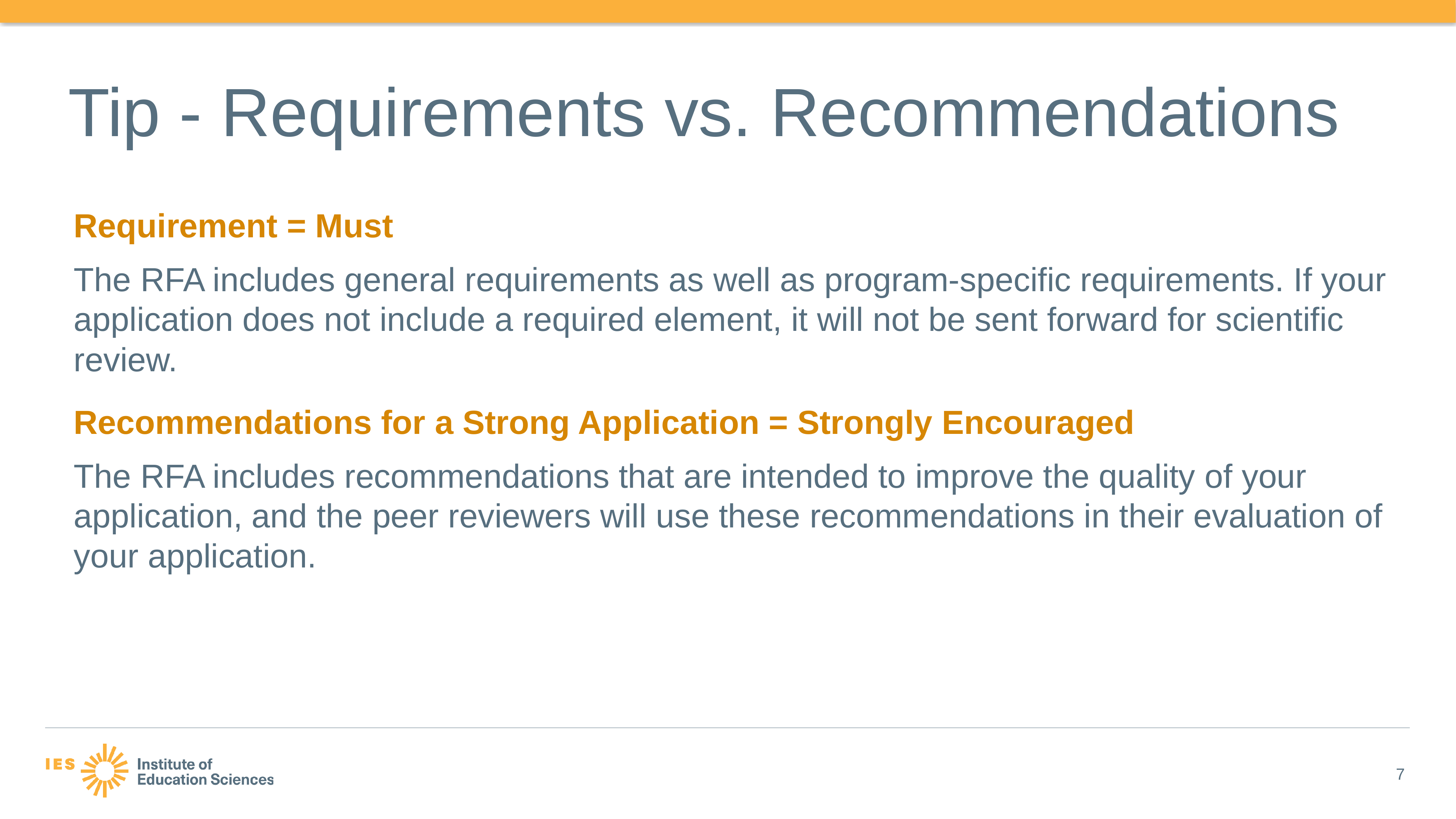

# Tip - Requirements vs. Recommendations
Requirement = Must
The RFA includes general requirements as well as program-specific requirements. If your application does not include a required element, it will not be sent forward for scientific review.
Recommendations for a Strong Application = Strongly Encouraged
The RFA includes recommendations that are intended to improve the quality of your application, and the peer reviewers will use these recommendations in their evaluation of your application.

7